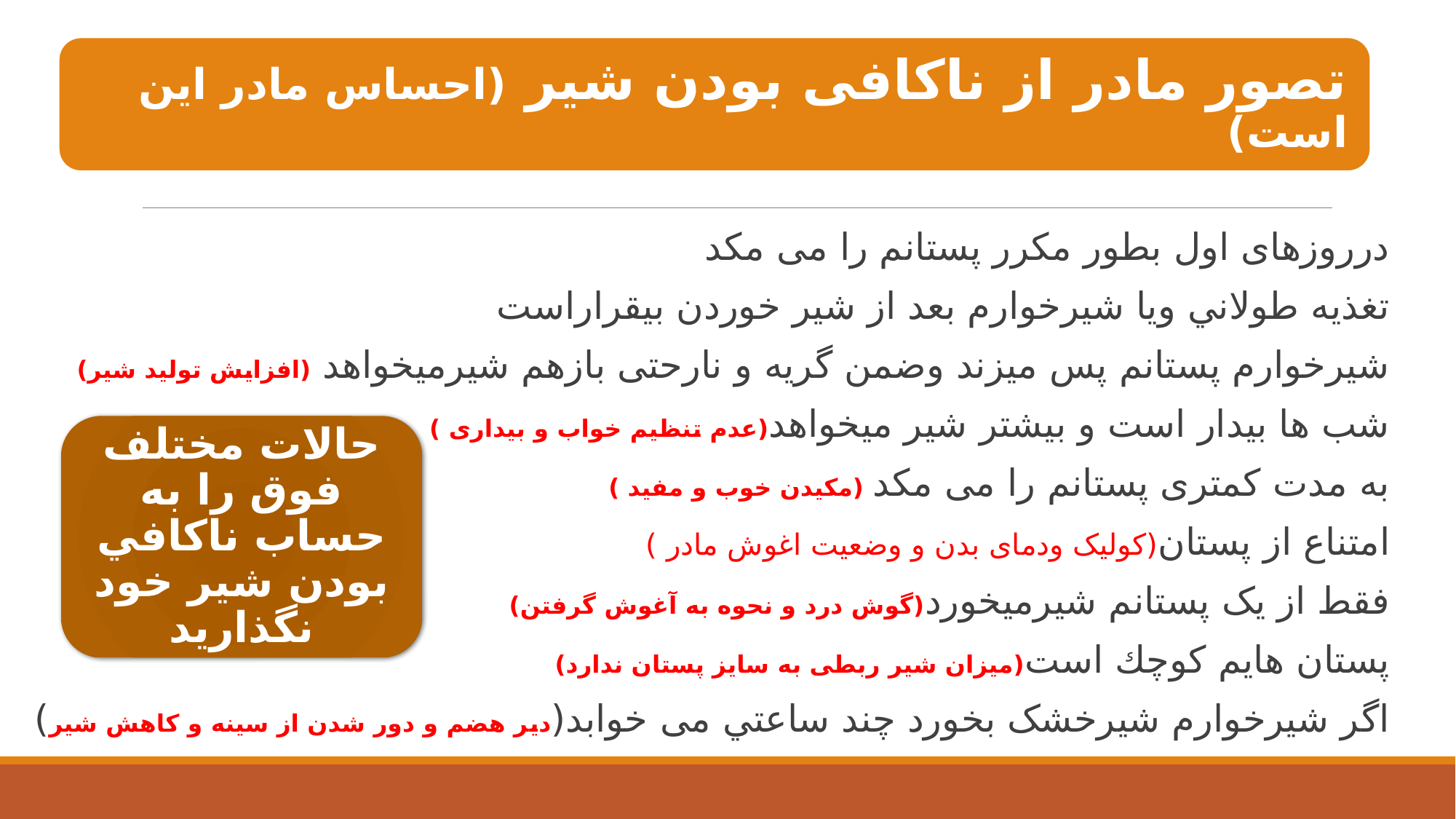

# تصور مادر از ناکافی بودن شير (احساس مادر این است)
تصور مادر از ناکافی بودن شير (احساس مادر این است)
درروزهای اول بطور مکرر پستانم را می مکد
تغذيه طولاني ویا شیرخوارم بعد از شير خوردن بیقراراست
شيرخوارم پستانم پس میزند وضمن گریه و نارحتی بازهم شیرمیخواهد (افزایش تولید شیر)
شب ها بیدار است و بیشتر شیر میخواهد(عدم تنظیم خواب و بیداری )
به مدت کمتری پستانم را می مكد (مکیدن خوب و مفید )
امتناع از پستان(کولیک ودمای بدن و وضعیت اغوش مادر )
فقط از یک پستانم شیرمیخورد(گوش درد و نحوه به آغوش گرفتن)
پستان هايم كوچك است(میزان شیر ربطی به سایز پستان ندارد)
اگر شيرخوارم شيرخشک بخورد چند ساعتي می خوابد(دیر هضم و دور شدن از سینه و کاهش شیر)

حالات مختلف فوق را به حساب ناكافي بودن شير خود نگذاريد